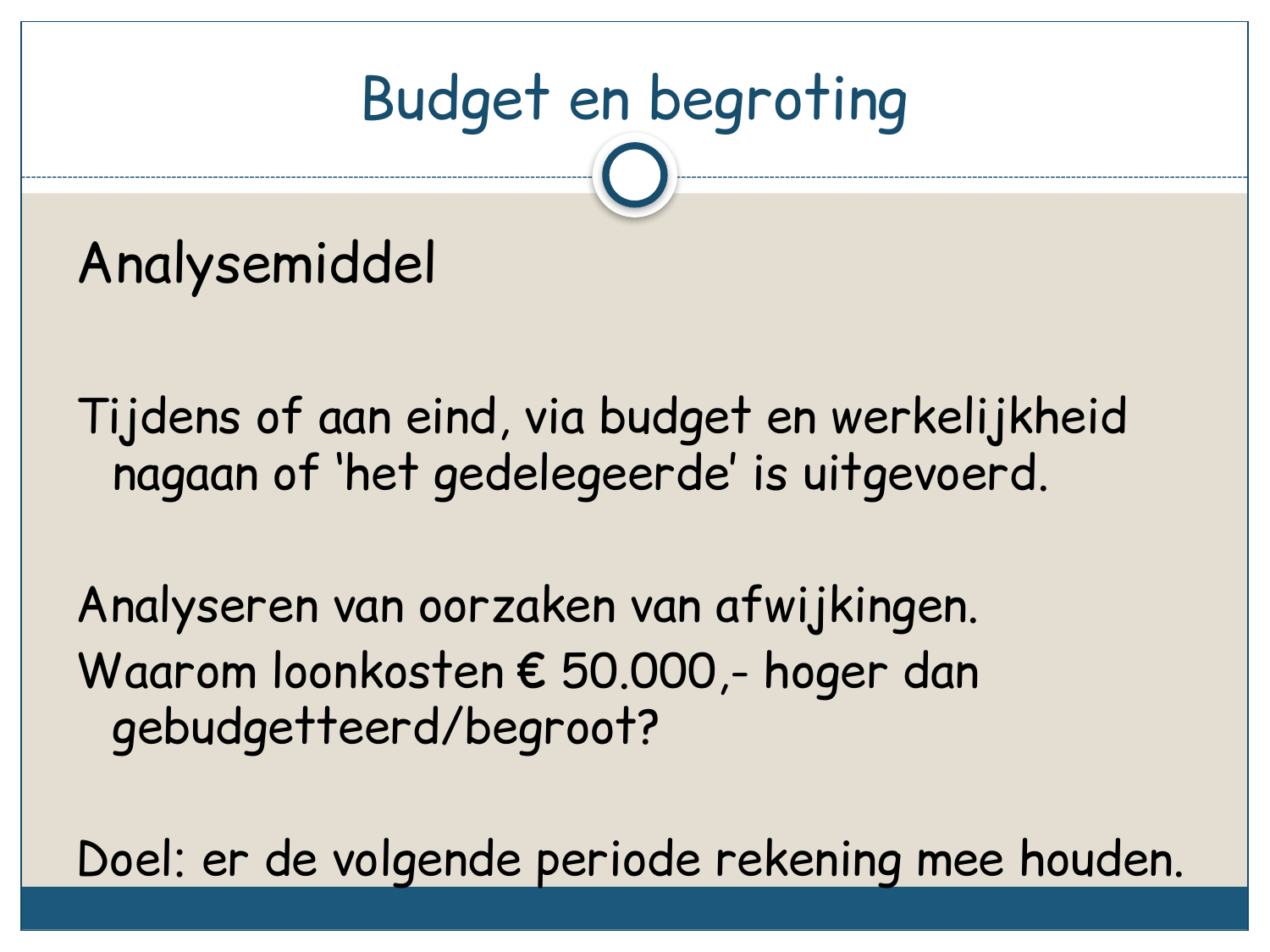

# Budget en begroting
Analysemiddel

Tijdens of aan eind, via budget en werkelijkheid nagaan of ‘het gedelegeerde’ is uitgevoerd.

Analyseren van oorzaken van afwijkingen.
Waarom loonkosten € 50.000,- hoger dan gebudgetteerd/begroot?

Doel: er de volgende periode rekening mee houden.